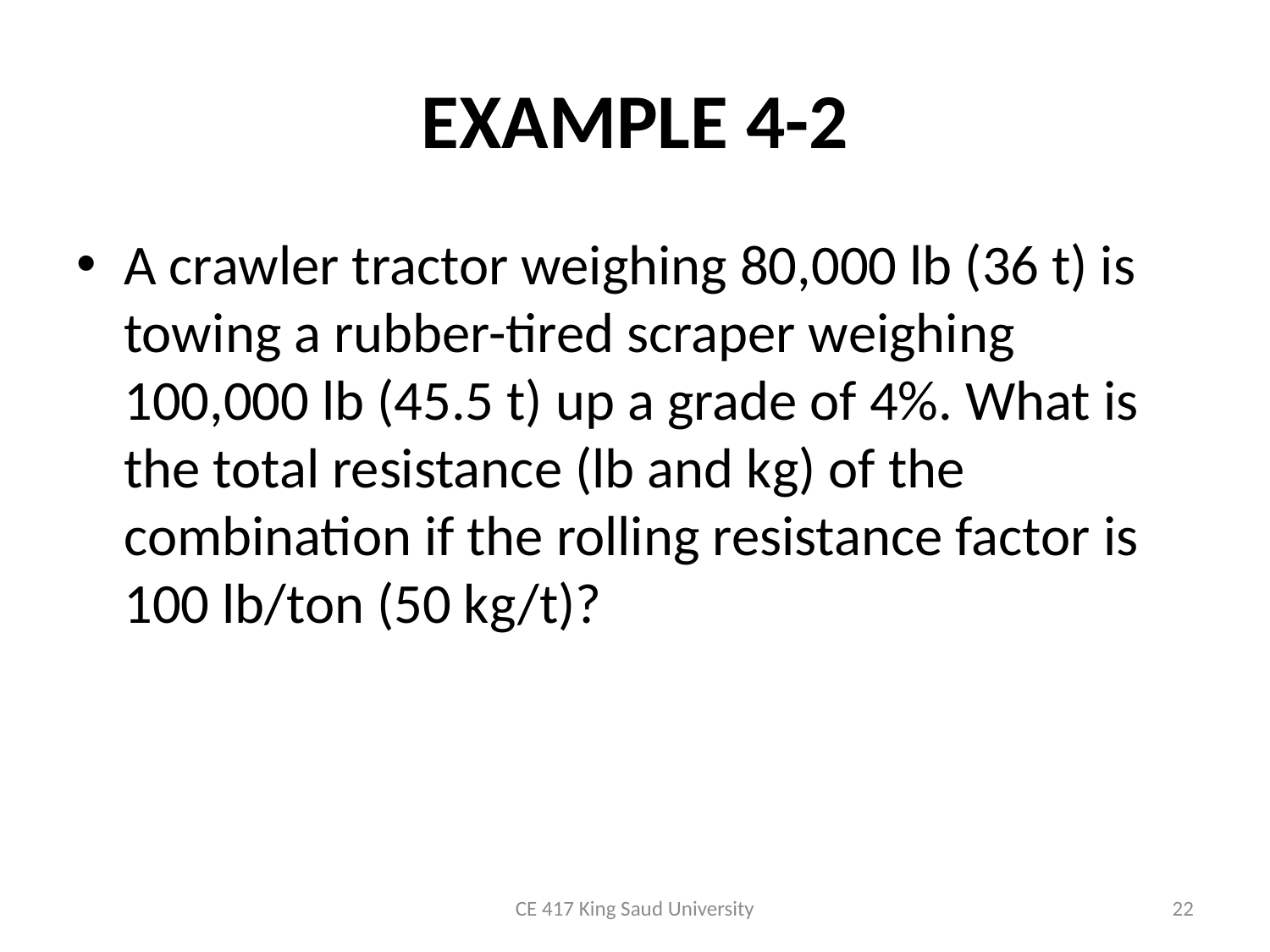

# EXAMPLE 4-2
A crawler tractor weighing 80,000 lb (36 t) is towing a rubber-tired scraper weighing 100,000 lb (45.5 t) up a grade of 4%. What is the total resistance (lb and kg) of the combination if the rolling resistance factor is 100 lb/ton (50 kg/t)?

CE 417 King Saud University
22